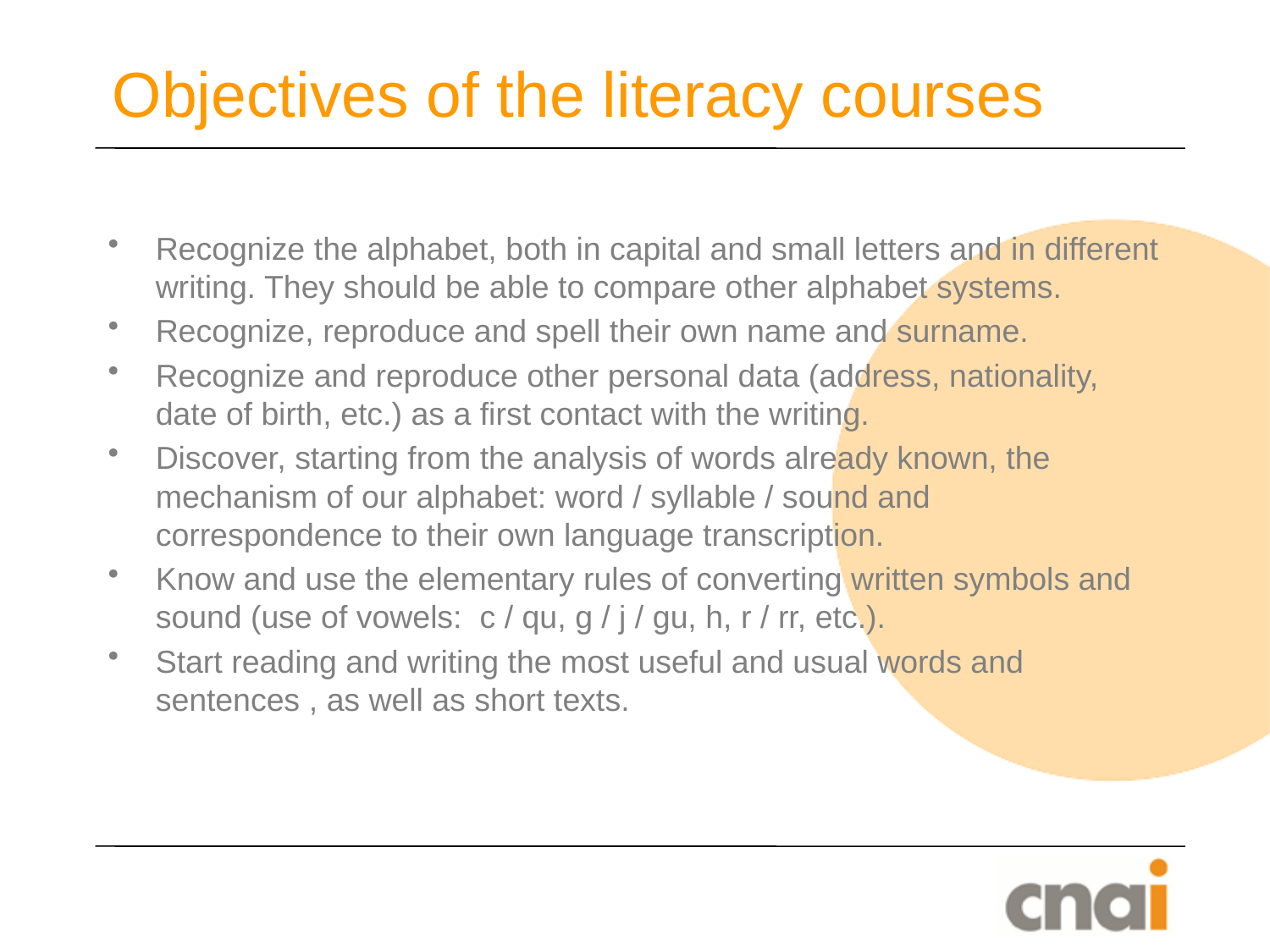

# Objectives of the literacy courses
Recognize the alphabet, both in capital and small letters and in different writing. They should be able to compare other alphabet systems.
Recognize, reproduce and spell their own name and surname.
Recognize and reproduce other personal data (address, nationality, date of birth, etc.) as a first contact with the writing.
Discover, starting from the analysis of words already known, the mechanism of our alphabet: word / syllable / sound and correspondence to their own language transcription.
Know and use the elementary rules of converting written symbols and sound (use of vowels:  c / qu, g / j / gu, h, r / rr, etc.).
Start reading and writing the most useful and usual words and sentences , as well as short texts.